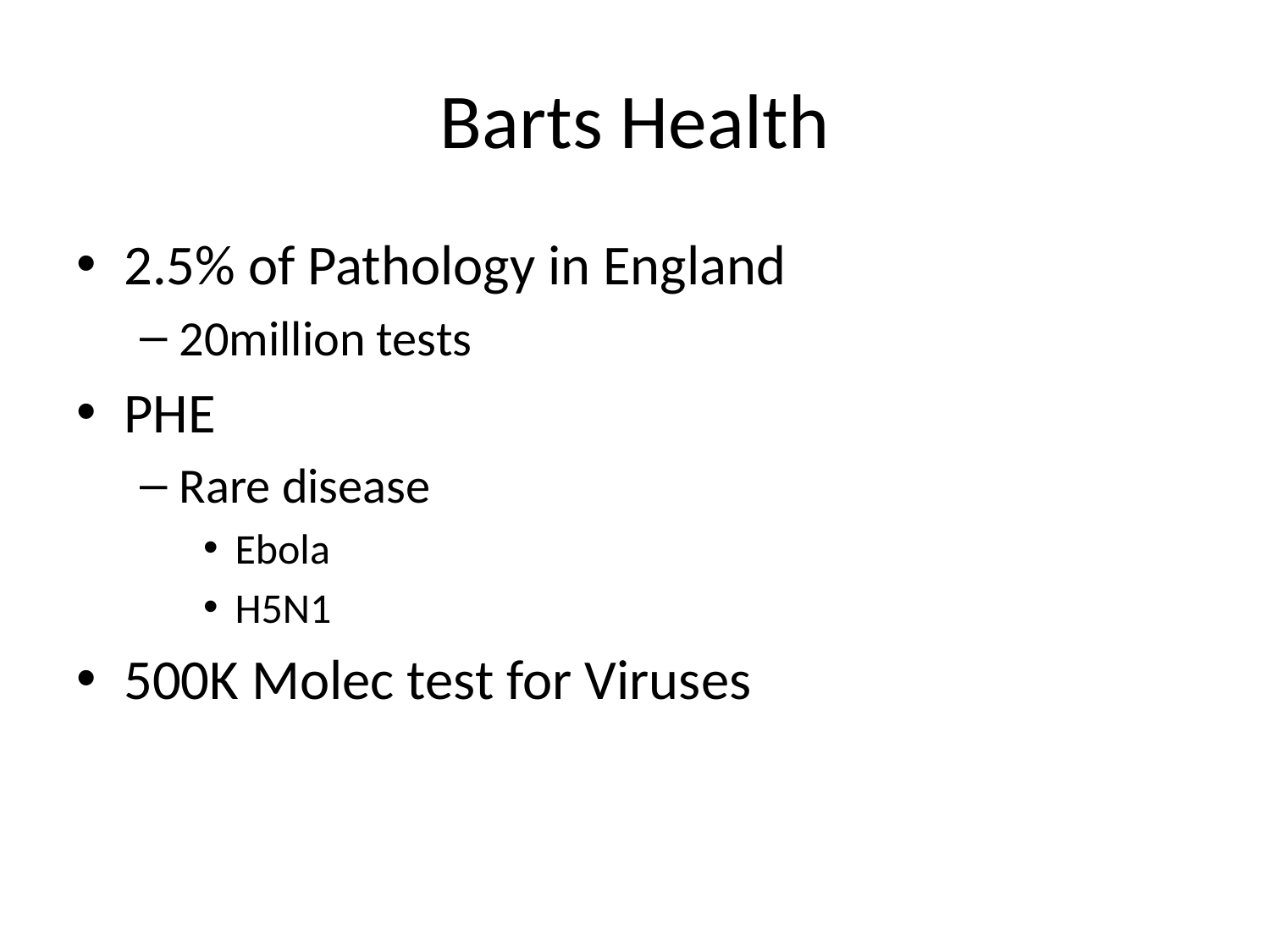

# Barts Health
2.5% of Pathology in England
20million tests
PHE
Rare disease
Ebola
H5N1
500K Molec test for Viruses